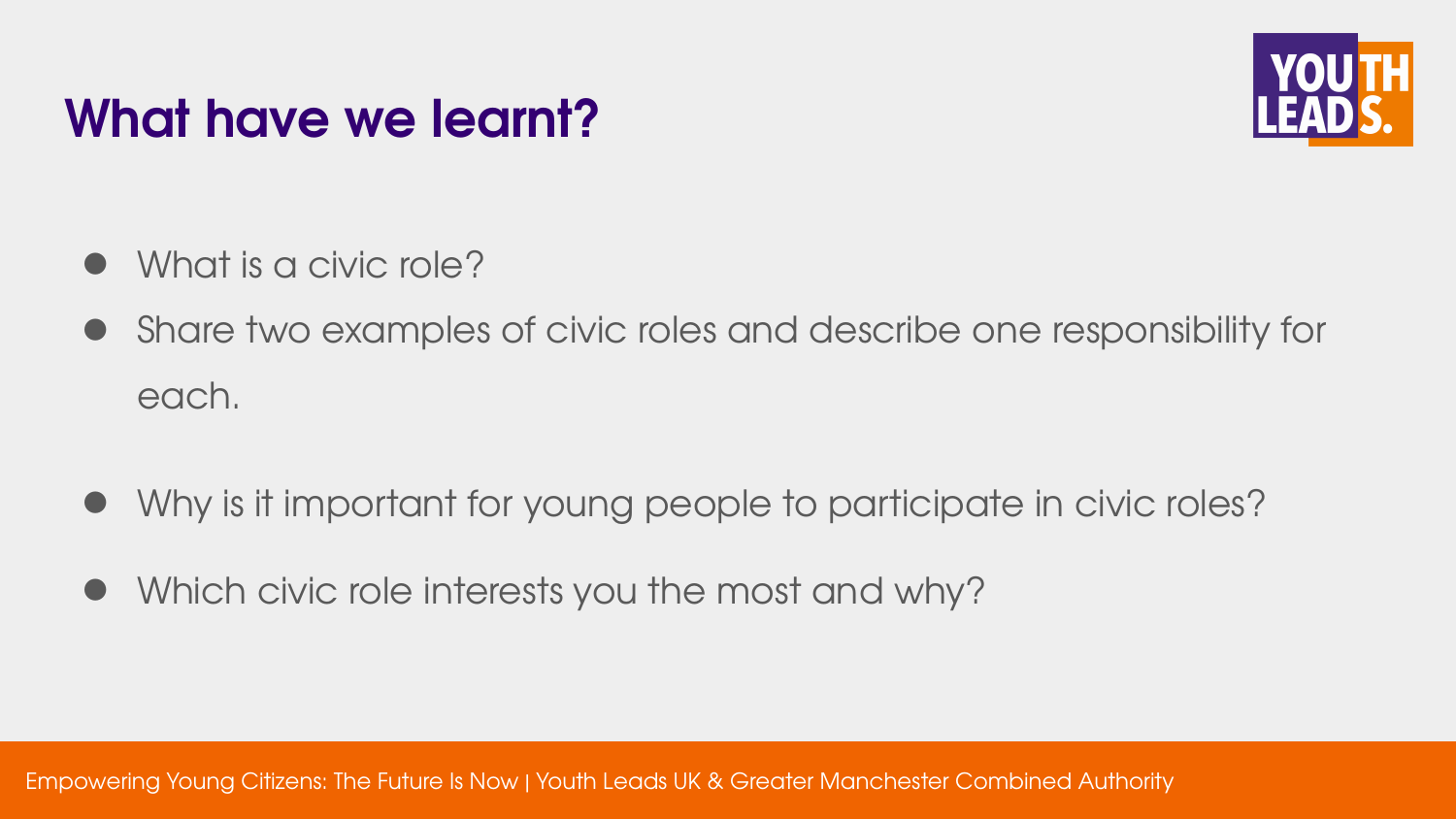

# What have we learnt?
What is a civic role?
Share two examples of civic roles and describe one responsibility for
each.
Why is it important for young people to participate in civic roles?
Which civic role interests you the most and why?